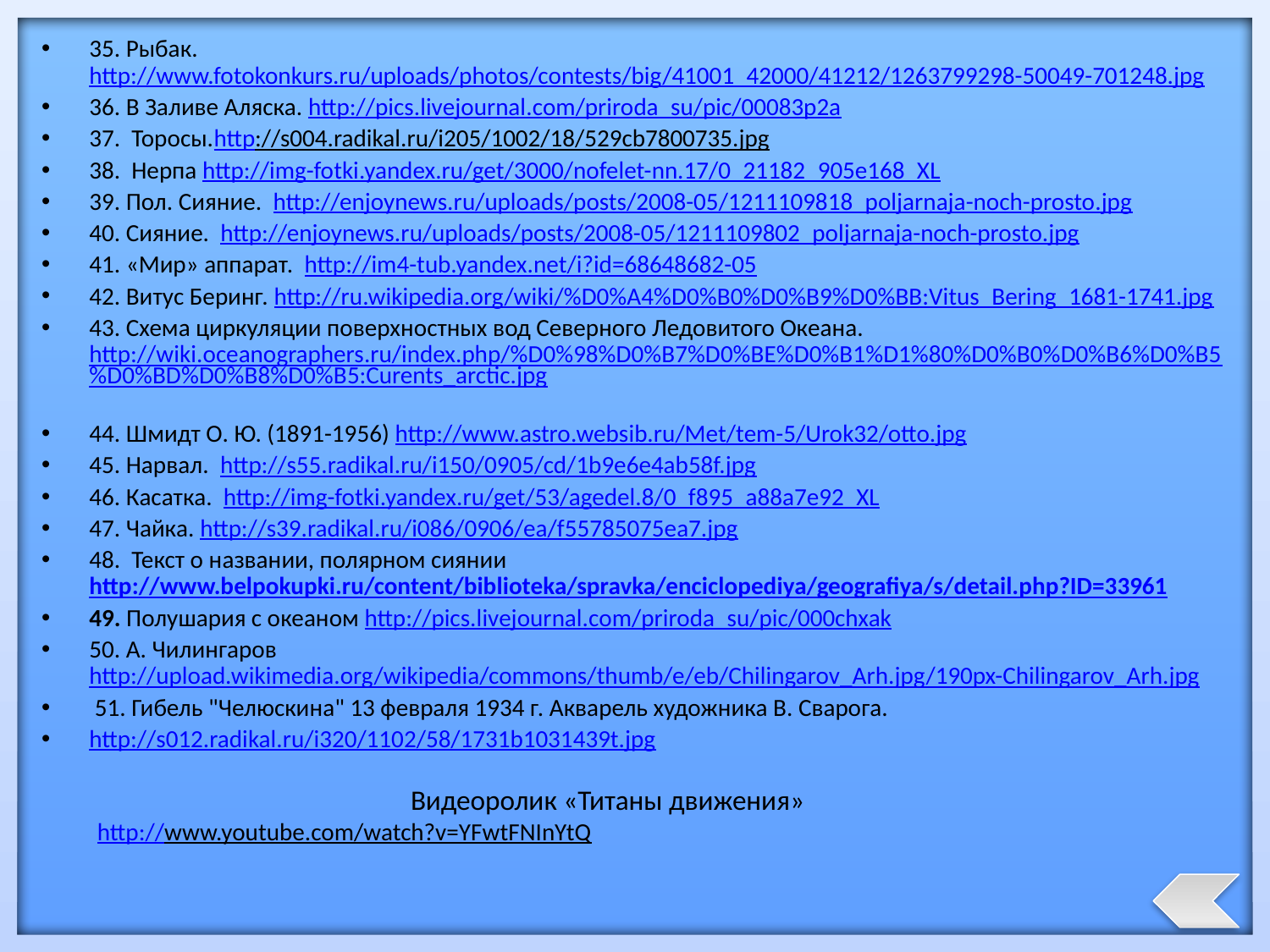

35. Рыбак. http://www.fotokonkurs.ru/uploads/photos/contests/big/41001_42000/41212/1263799298-50049-701248.jpg
36. В Заливе Аляска. http://pics.livejournal.com/priroda_su/pic/00083p2a
37.  Торосы.http://s004.radikal.ru/i205/1002/18/529cb7800735.jpg
38.  Нерпа http://img-fotki.yandex.ru/get/3000/nofelet-nn.17/0_21182_905e168_XL
39. Пол. Сияние.  http://enjoynews.ru/uploads/posts/2008-05/1211109818_poljarnaja-noch-prosto.jpg
40. Сияние.  http://enjoynews.ru/uploads/posts/2008-05/1211109802_poljarnaja-noch-prosto.jpg
41. «Мир» аппарат.  http://im4-tub.yandex.net/i?id=68648682-05
42. Витус Беринг. http://ru.wikipedia.org/wiki/%D0%A4%D0%B0%D0%B9%D0%BB:Vitus_Bering_1681-1741.jpg
43. Схема циркуляции поверхностных вод Северного Ледовитого Океана. http://wiki.oceanographers.ru/index.php/%D0%98%D0%B7%D0%BE%D0%B1%D1%80%D0%B0%D0%B6%D0%B5%D0%BD%D0%B8%D0%B5:Curents_arctic.jpg
44. Шмидт O. Ю. (1891-1956) http://www.astro.websib.ru/Met/tem-5/Urok32/otto.jpg
45. Нарвал.  http://s55.radikal.ru/i150/0905/cd/1b9e6e4ab58f.jpg
46. Касатка.  http://img-fotki.yandex.ru/get/53/agedel.8/0_f895_a88a7e92_XL
47. Чайка. http://s39.radikal.ru/i086/0906/ea/f55785075ea7.jpg
48.  Текст о названии, полярном сиянии http://www.belpokupki.ru/content/biblioteka/spravka/enciclopediya/geografiya/s/detail.php?ID=33961
49. Полушария с океаном http://pics.livejournal.com/priroda_su/pic/000chxak
50. А. Чилингаров http://upload.wikimedia.org/wikipedia/commons/thumb/e/eb/Chilingarov_Arh.jpg/190px-Chilingarov_Arh.jpg
 51. Гибель "Челюскина" 13 февраля 1934 г. Акварель художника В. Сварога.
http://s012.radikal.ru/i320/1102/58/1731b1031439t.jpg
Видеоролик «Титаны движения»
http://www.youtube.com/watch?v=YFwtFNInYtQ